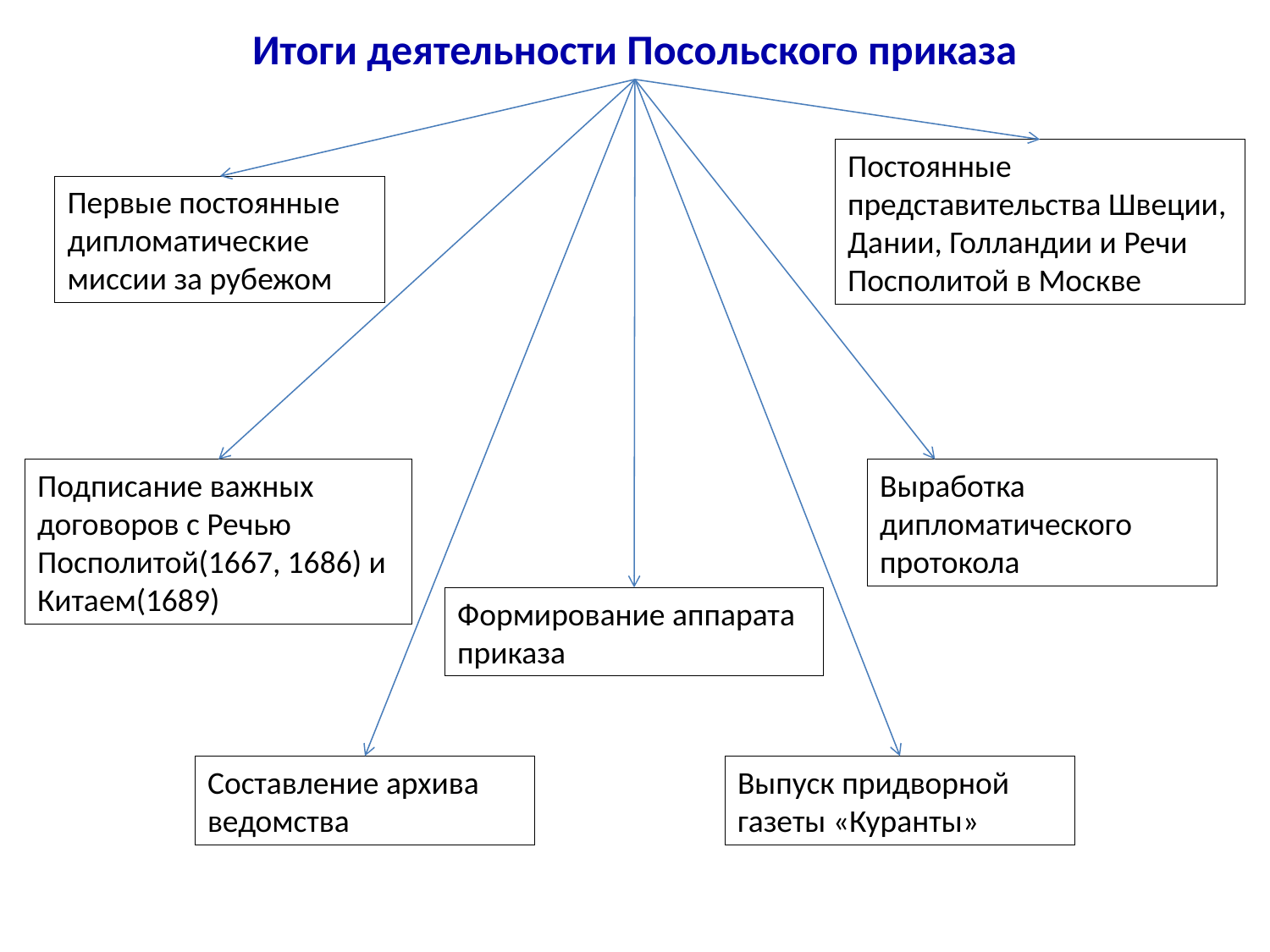

Итоги деятельности Посольского приказа
Постоянные представительства Швеции, Дании, Голландии и Речи Посполитой в Москве
Первые постоянные дипломатические миссии за рубежом
Подписание важных договоров с Речью Посполитой(1667, 1686) и Китаем(1689)
Выработка дипломатического протокола
Формирование аппарата приказа
Составление архива ведомства
Выпуск придворной газеты «Куранты»